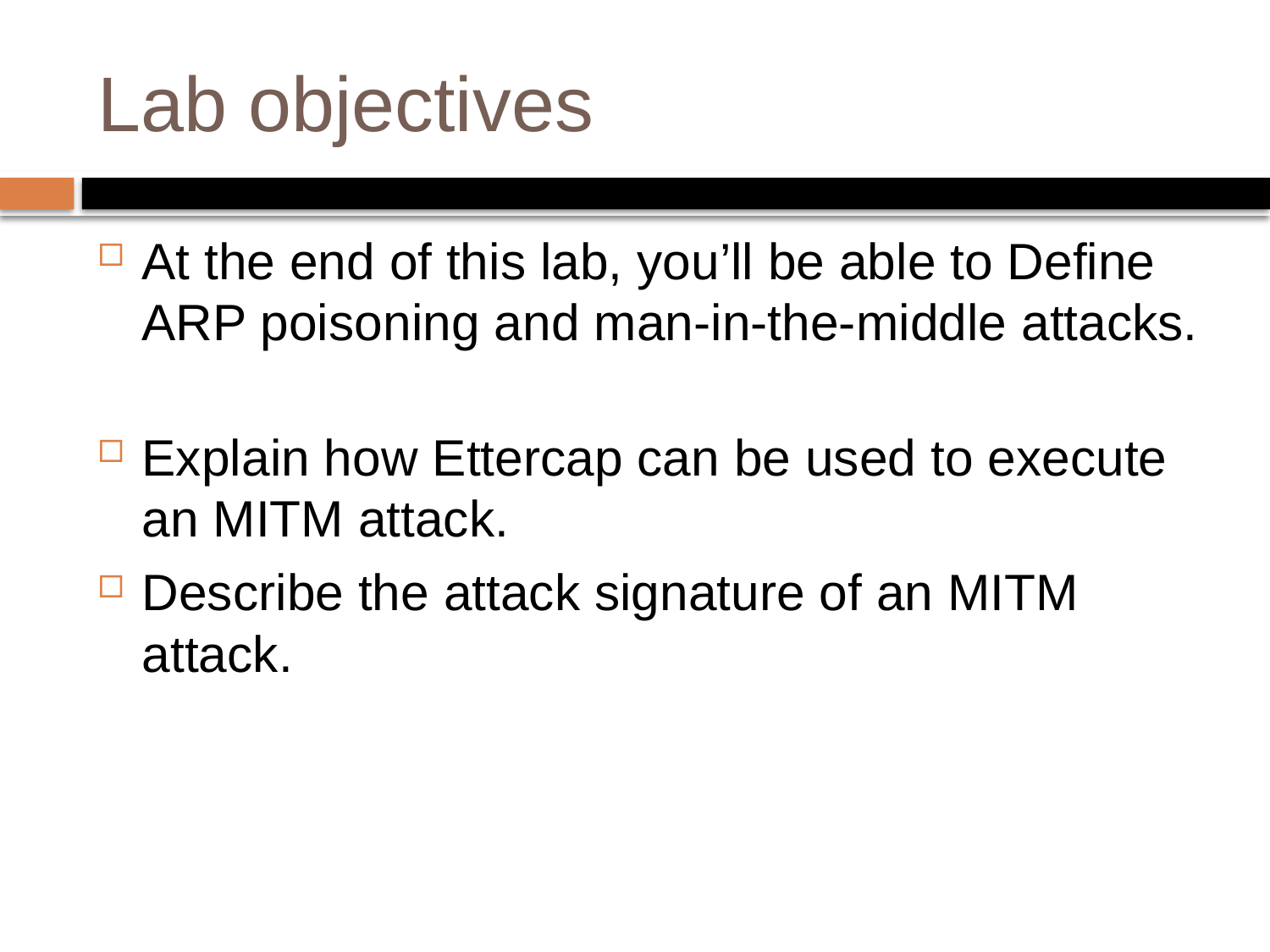

# Lab objectives
At the end of this lab, you’ll be able to Define ARP poisoning and man-in-the-middle attacks.
Explain how Ettercap can be used to execute an MITM attack.
Describe the attack signature of an MITM attack.